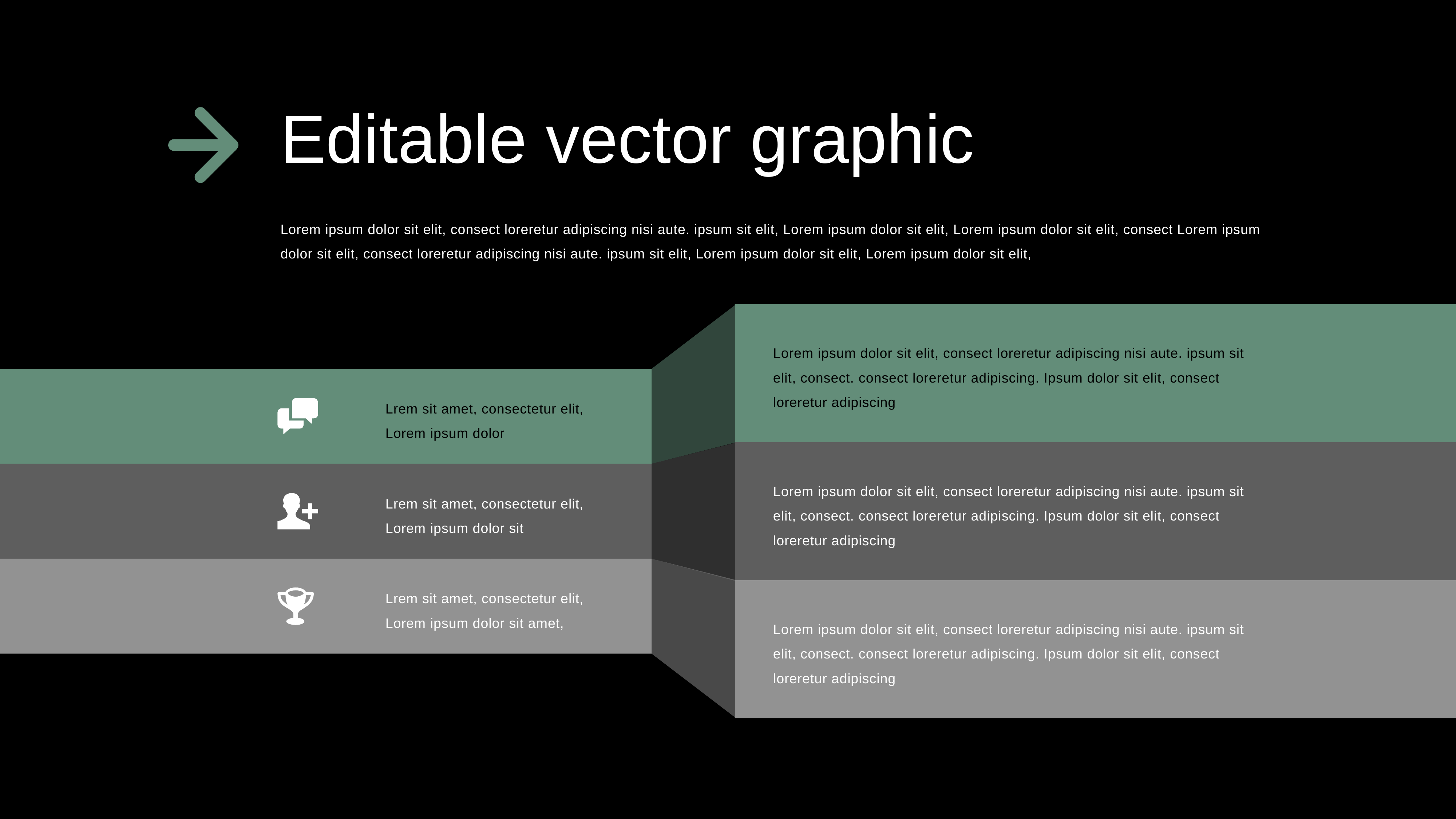

Editable vector graphic

Lorem ipsum dolor sit elit, consect loreretur adipiscing nisi aute. ipsum sit elit, Lorem ipsum dolor sit elit, Lorem ipsum dolor sit elit, consect Lorem ipsum dolor sit elit, consect loreretur adipiscing nisi aute. ipsum sit elit, Lorem ipsum dolor sit elit, Lorem ipsum dolor sit elit,

Lorem ipsum dolor sit elit, consect loreretur adipiscing nisi aute. ipsum sit elit, consect. consect loreretur adipiscing. Ipsum dolor sit elit, consect loreretur adipiscing
Lrem sit amet, consectetur elit,  Lorem ipsum dolor

Lorem ipsum dolor sit elit, consect loreretur adipiscing nisi aute. ipsum sit elit, consect. consect loreretur adipiscing. Ipsum dolor sit elit, consect loreretur adipiscing
Lrem sit amet, consectetur elit,  Lorem ipsum dolor sit

Lrem sit amet, consectetur elit,  Lorem ipsum dolor sit amet,

Lorem ipsum dolor sit elit, consect loreretur adipiscing nisi aute. ipsum sit elit, consect. consect loreretur adipiscing. Ipsum dolor sit elit, consect loreretur adipiscing